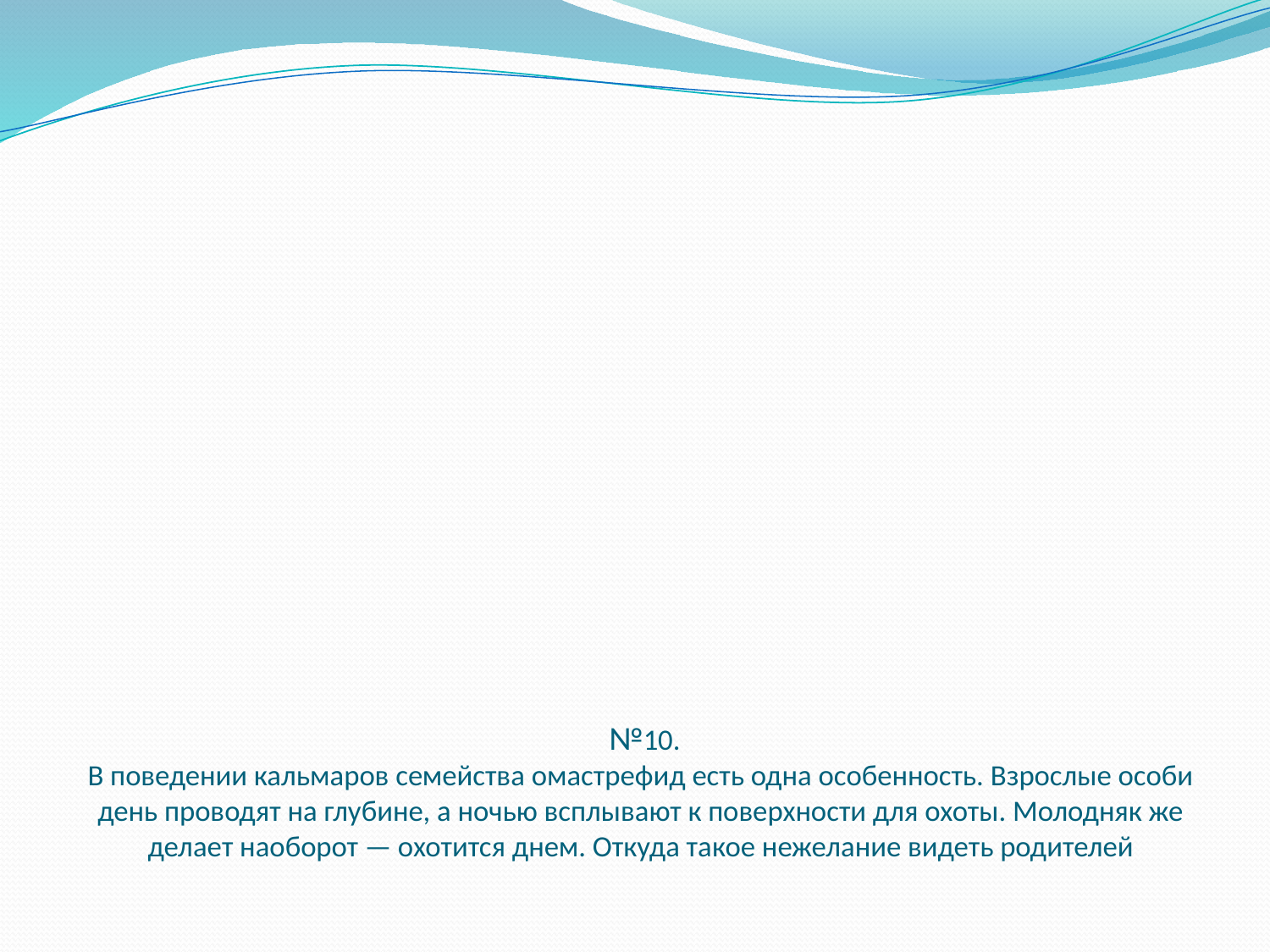

# №10. В поведении кальмаров семейства омастрефид есть одна особенность. Взрослые особи день проводят на глубине, а ночью всплывают к поверхности для охоты. Молодняк же делает наоборот — охотится днем. Откуда такое нежелание видеть родителей